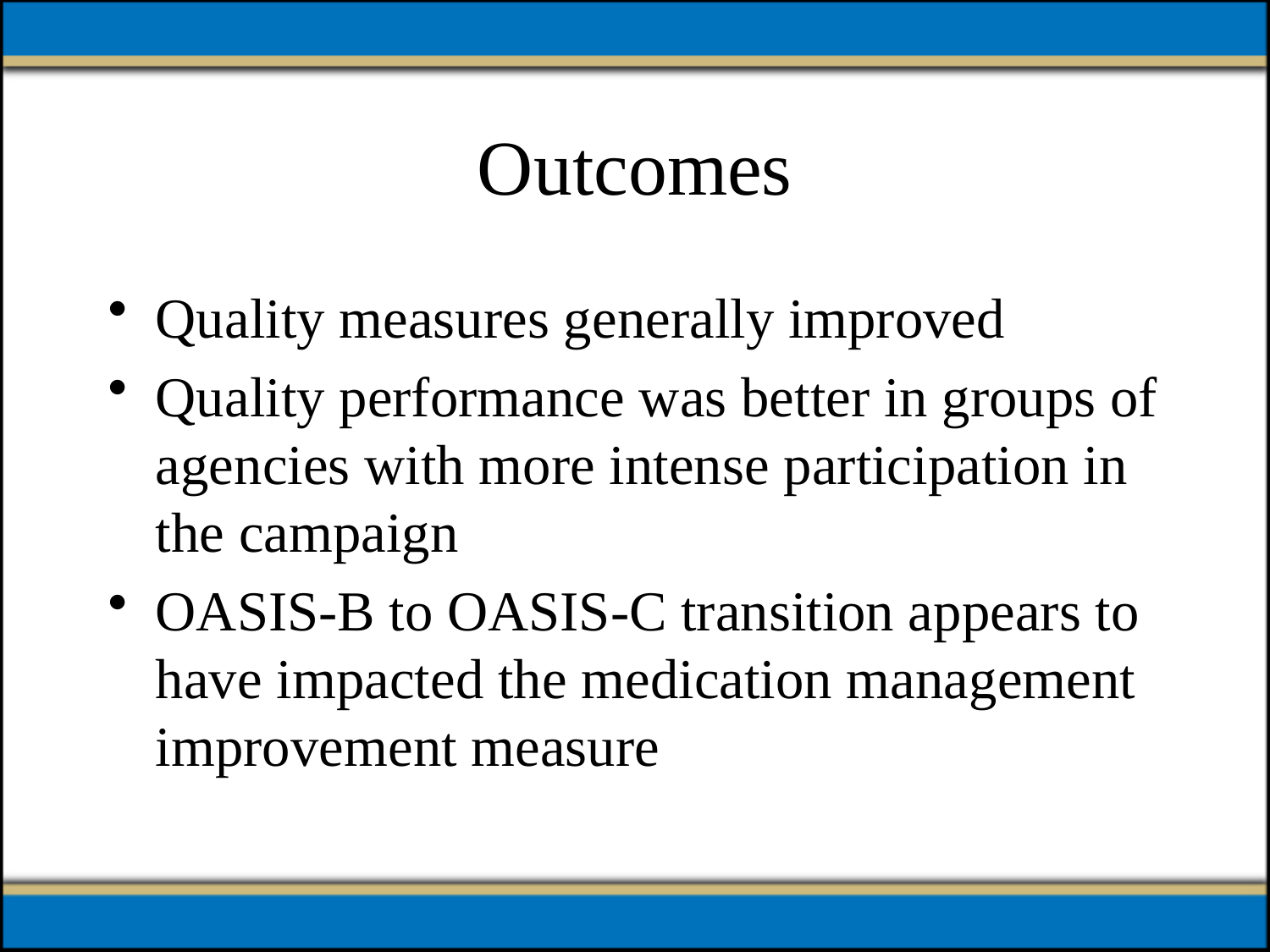

# Outcomes
Quality measures generally improved
Quality performance was better in groups of agencies with more intense participation in the campaign
OASIS-B to OASIS-C transition appears to have impacted the medication management improvement measure